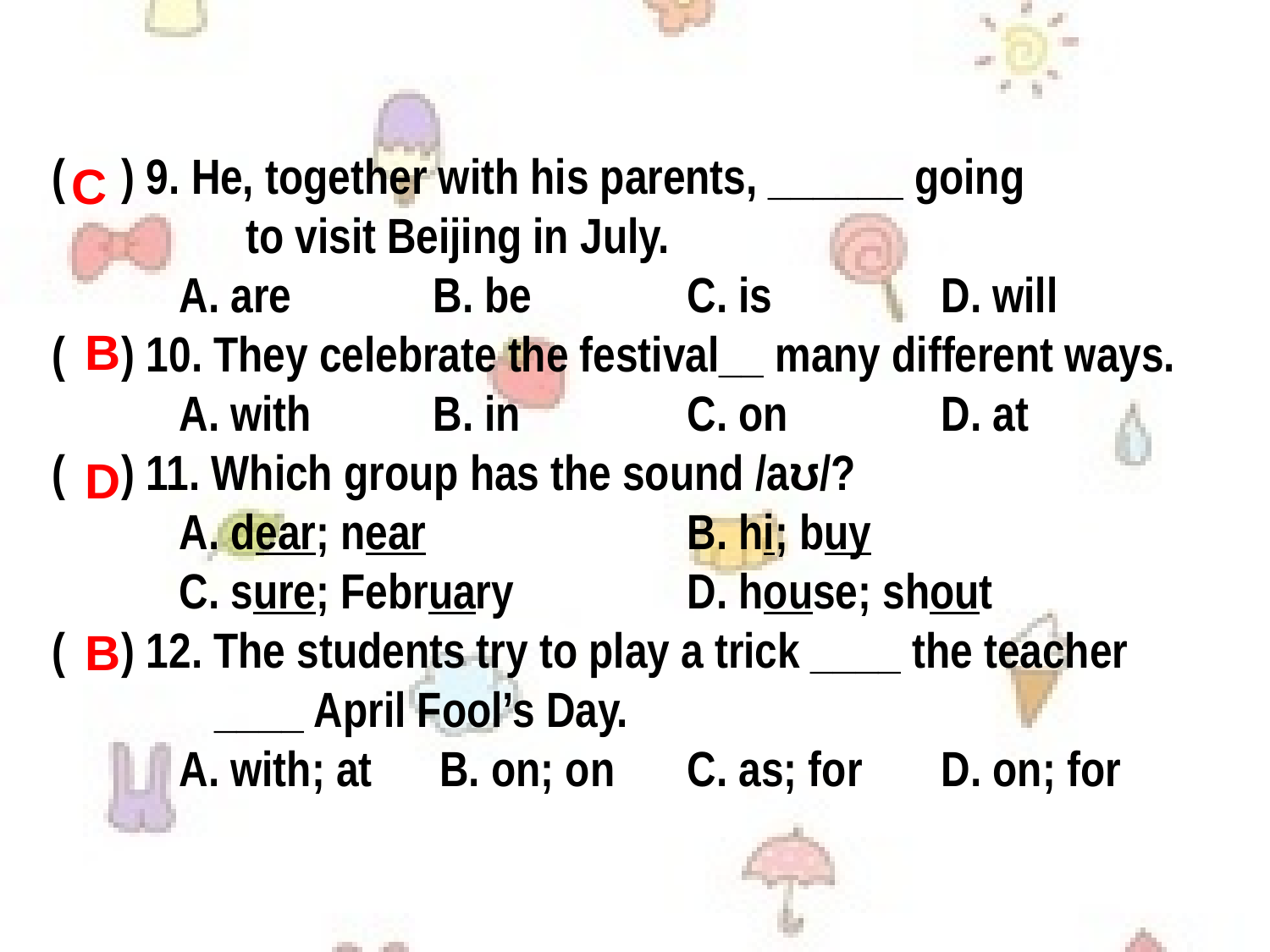

(     ) 9. He, together with his parents, ______ going                      to visit Beijing in July.
	A. are          	B. be        	C. is         	D. will
(     ) 10. They celebrate the festival__ many different ways.
	A. with     	B. in          	C. on       	D. at
(     ) 11. Which group has the sound /aʊ/?
	A. dear; near 		B. hi; buy
 	C. sure; February 		D. house; shout
(     ) 12. The students try to play a trick ____ the teacher  ____ April Fool’s Day.
	A. with; at      B. on; on      	C. as; for      	D. on; for
C
B
D
B